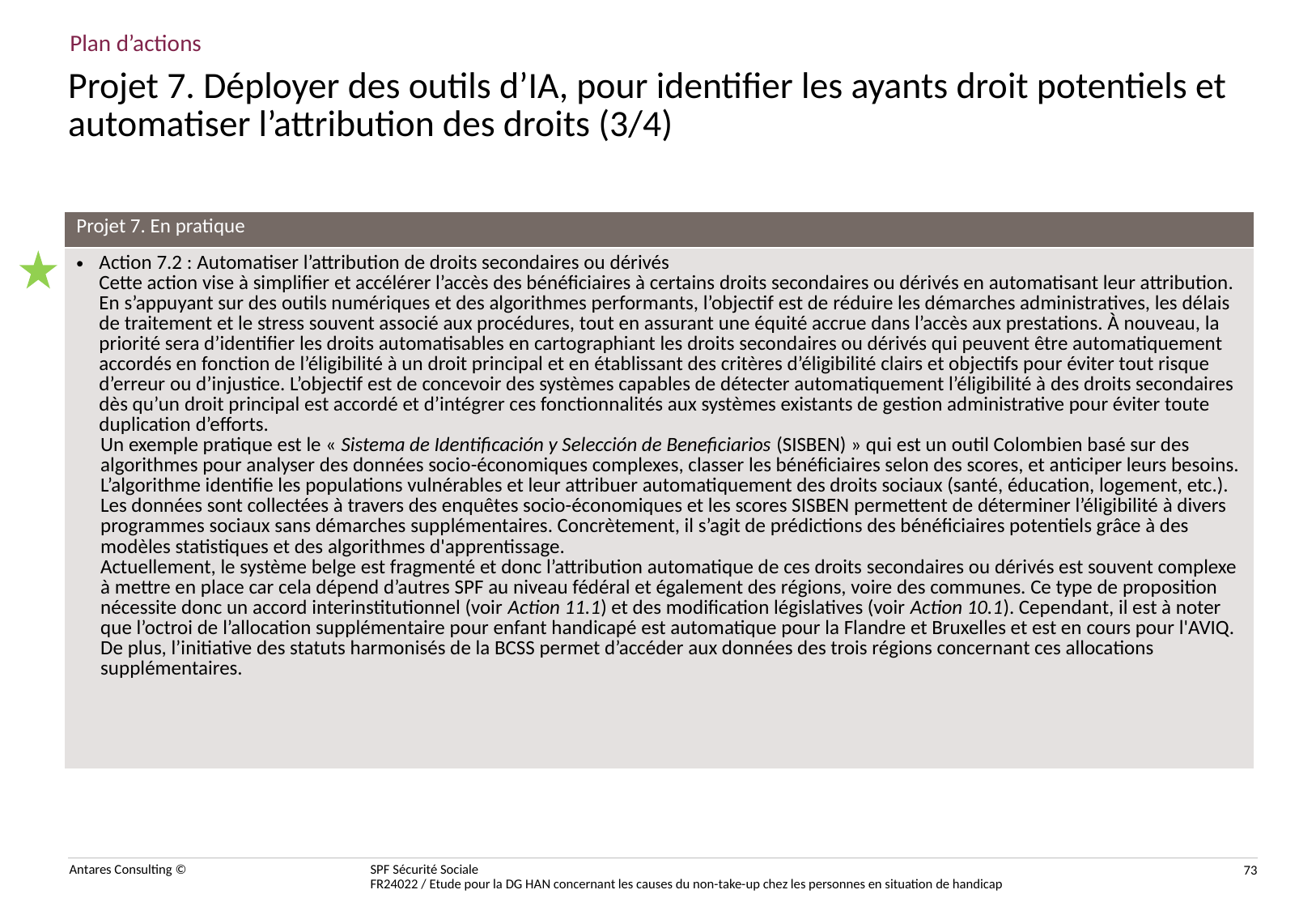

Plan d’actions
# Projet 7. Déployer des outils d’IA, pour identifier les ayants droit potentiels et automatiser l’attribution des droits (3/4)
| Projet 7. En pratique |
| --- |
| Action 7.2 : Automatiser l’attribution de droits secondaires ou dérivés Cette action vise à simplifier et accélérer l’accès des bénéficiaires à certains droits secondaires ou dérivés en automatisant leur attribution. En s’appuyant sur des outils numériques et des algorithmes performants, l’objectif est de réduire les démarches administratives, les délais de traitement et le stress souvent associé aux procédures, tout en assurant une équité accrue dans l’accès aux prestations. À nouveau, la priorité sera d’identifier les droits automatisables en cartographiant les droits secondaires ou dérivés qui peuvent être automatiquement accordés en fonction de l’éligibilité à un droit principal et en établissant des critères d’éligibilité clairs et objectifs pour éviter tout risque d’erreur ou d’injustice. L’objectif est de concevoir des systèmes capables de détecter automatiquement l’éligibilité à des droits secondaires dès qu’un droit principal est accordé et d’intégrer ces fonctionnalités aux systèmes existants de gestion administrative pour éviter toute duplication d’efforts. Un exemple pratique est le « Sistema de Identificación y Selección de Beneficiarios (SISBEN) » qui est un outil Colombien basé sur des algorithmes pour analyser des données socio-économiques complexes, classer les bénéficiaires selon des scores, et anticiper leurs besoins. L’algorithme identifie les populations vulnérables et leur attribuer automatiquement des droits sociaux (santé, éducation, logement, etc.). Les données sont collectées à travers des enquêtes socio-économiques et les scores SISBEN permettent de déterminer l’éligibilité à divers programmes sociaux sans démarches supplémentaires. Concrètement, il s’agit de prédictions des bénéficiaires potentiels grâce à des modèles statistiques et des algorithmes d'apprentissage. Actuellement, le système belge est fragmenté et donc l’attribution automatique de ces droits secondaires ou dérivés est souvent complexe à mettre en place car cela dépend d’autres SPF au niveau fédéral et également des régions, voire des communes. Ce type de proposition nécessite donc un accord interinstitutionnel (voir Action 11.1) et des modification législatives (voir Action 10.1). Cependant, il est à noter que l’octroi de l’allocation supplémentaire pour enfant handicapé est automatique pour la Flandre et Bruxelles et est en cours pour l'AVIQ. De plus, l’initiative des statuts harmonisés de la BCSS permet d’accéder aux données des trois régions concernant ces allocations supplémentaires. |